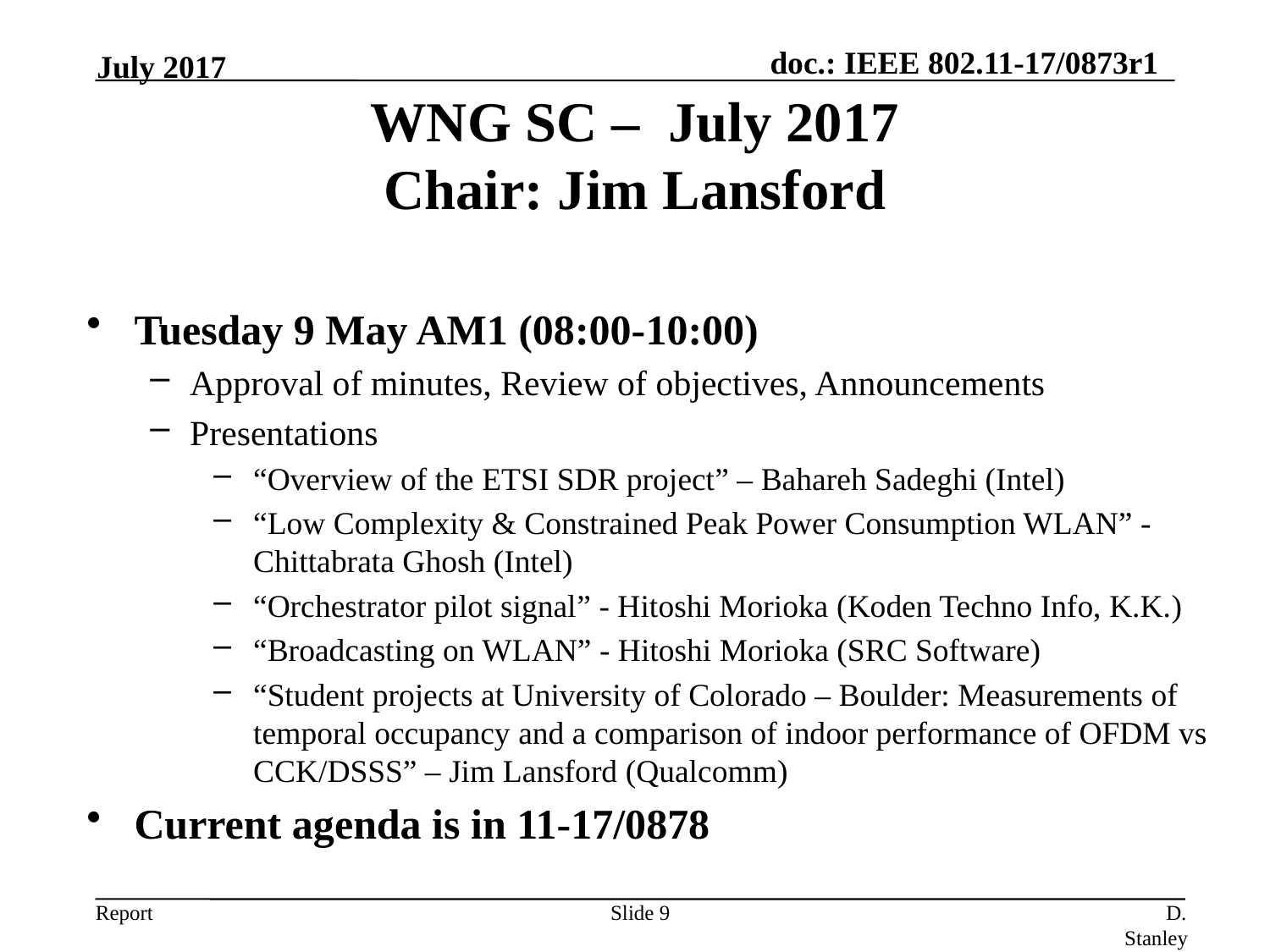

July 2017

WNG SC –  July 2017
Chair: Jim Lansford
Tuesday 9 May AM1 (08:00-10:00)
Approval of minutes, Review of objectives, Announcements
Presentations
“Overview of the ETSI SDR project” – Bahareh Sadeghi (Intel)
“Low Complexity & Constrained Peak Power Consumption WLAN” - Chittabrata Ghosh (Intel)
“Orchestrator pilot signal” - Hitoshi Morioka (Koden Techno Info, K.K.)
“Broadcasting on WLAN” - Hitoshi Morioka (SRC Software)
“Student projects at University of Colorado – Boulder: Measurements of temporal occupancy and a comparison of indoor performance of OFDM vs CCK/DSSS” – Jim Lansford (Qualcomm)
Current agenda is in 11-17/0878

Slide 9
D. Stanley, HP Enterprise